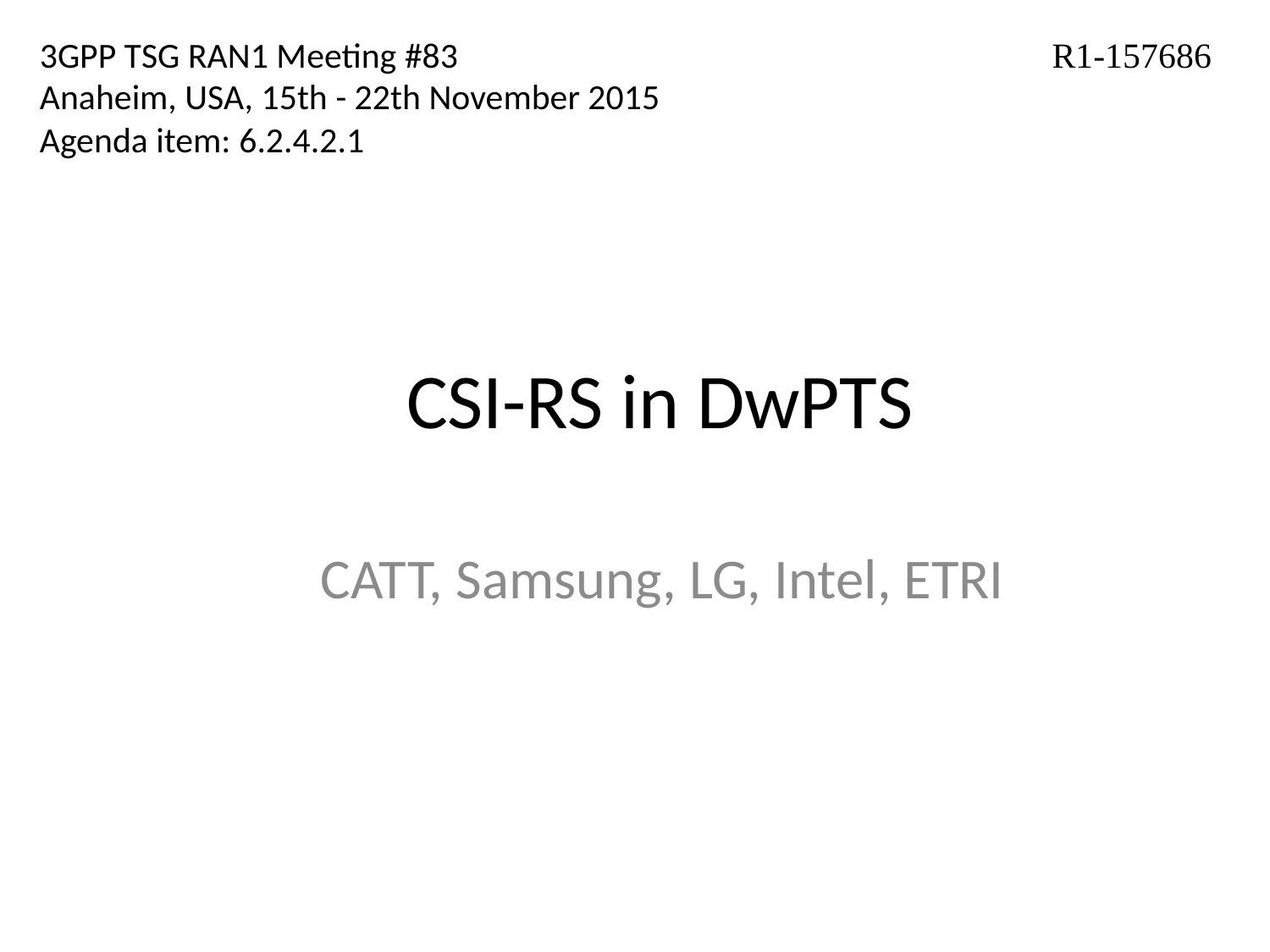

3GPP TSG RAN1 Meeting #83
Anaheim, USA, 15th - 22th November 2015
Agenda item: 6.2.4.2.1
R1-157686
# CSI-RS in DwPTS
CATT, Samsung, LG, Intel, ETRI